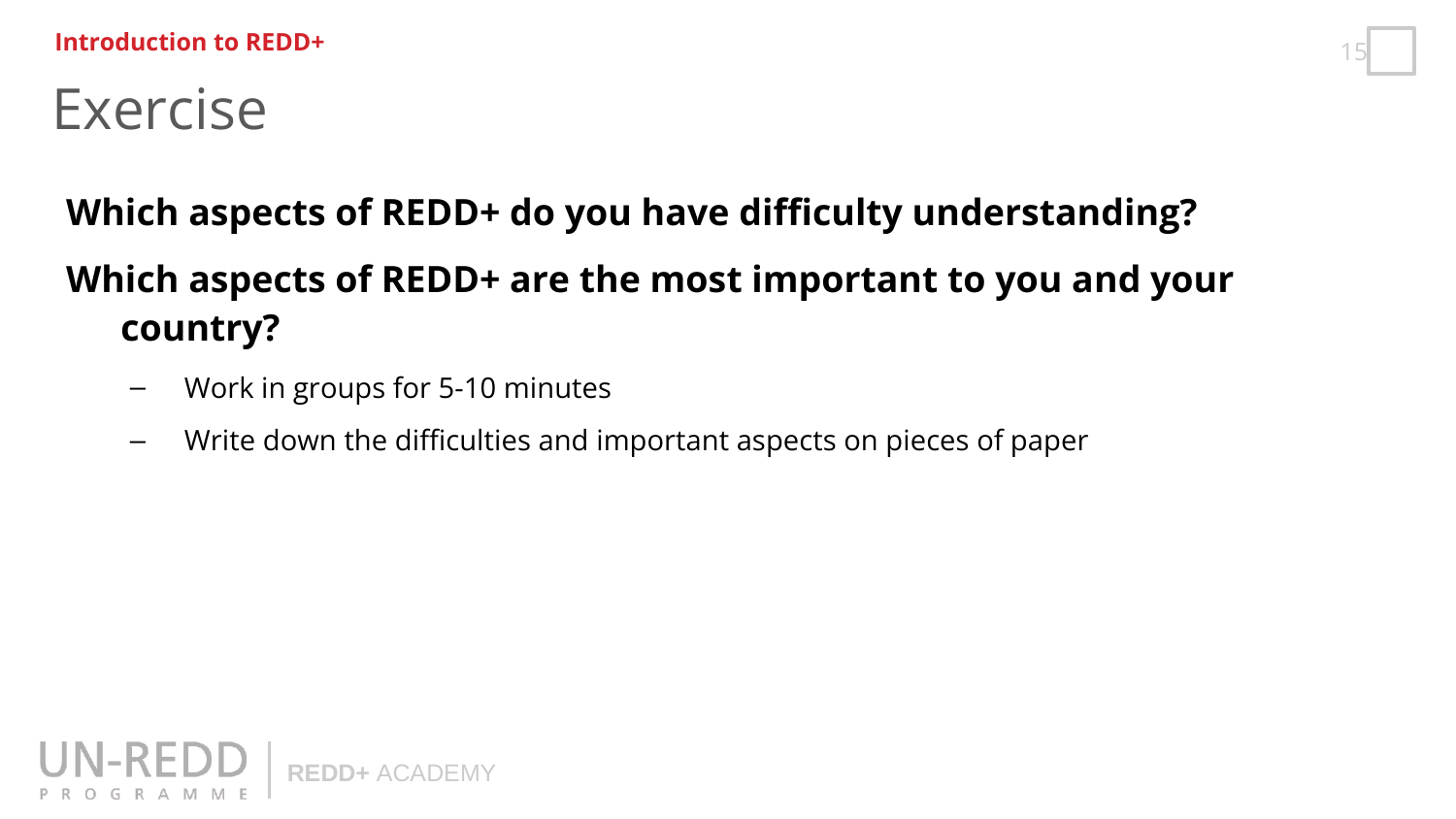

Introduction to REDD+
Exercise
Which aspects of REDD+ do you have difficulty understanding?
Which aspects of REDD+ are the most important to you and your country?
Work in groups for 5-10 minutes
Write down the difficulties and important aspects on pieces of paper